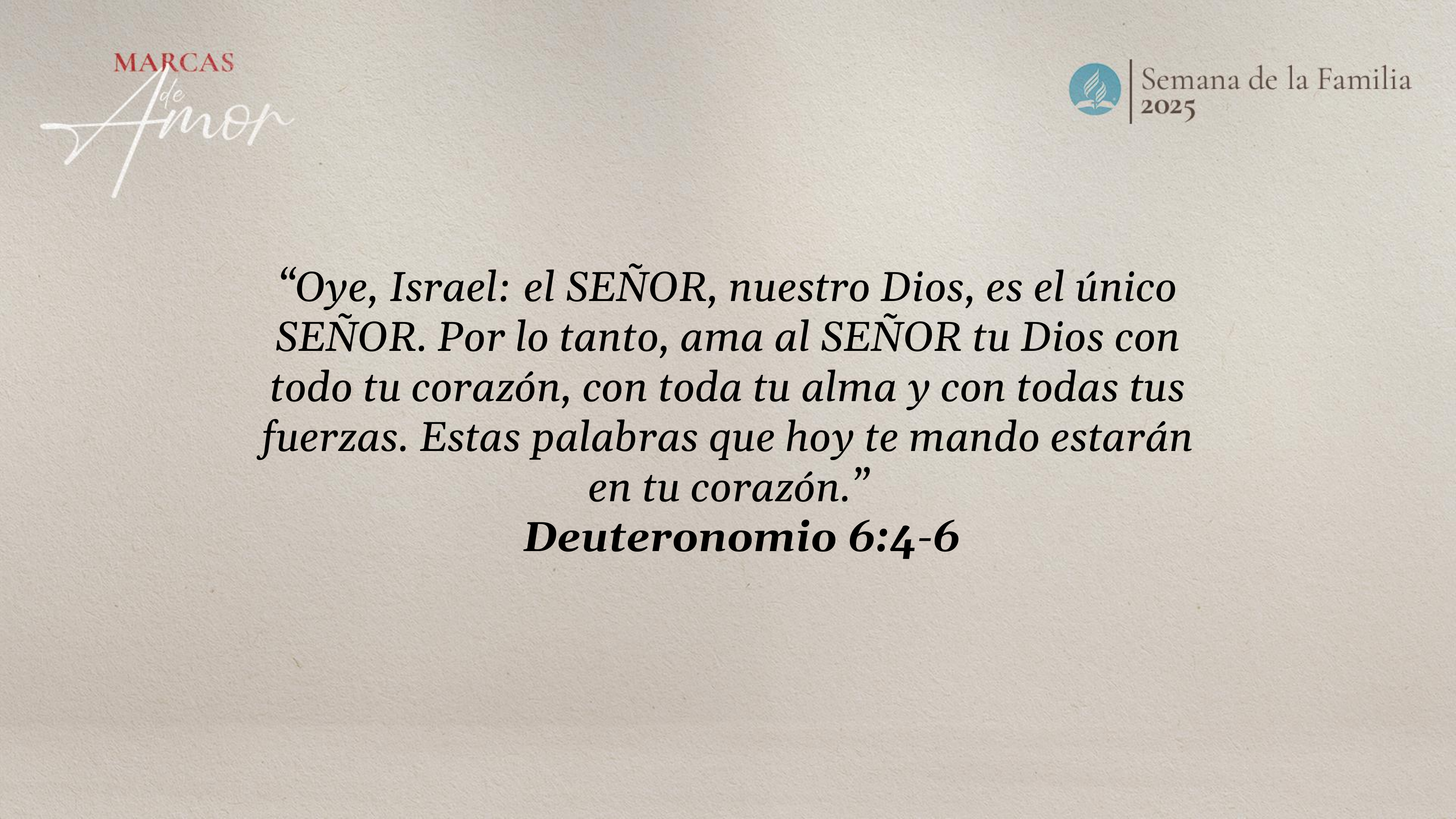

“Oye, Israel: el SEÑOR, nuestro Dios, es el único SEÑOR. Por lo tanto, ama al SEÑOR tu Dios con todo tu corazón, con toda tu alma y con todas tus fuerzas. Estas palabras que hoy te mando estarán en tu corazón.”
Deuteronomio 6:4-6